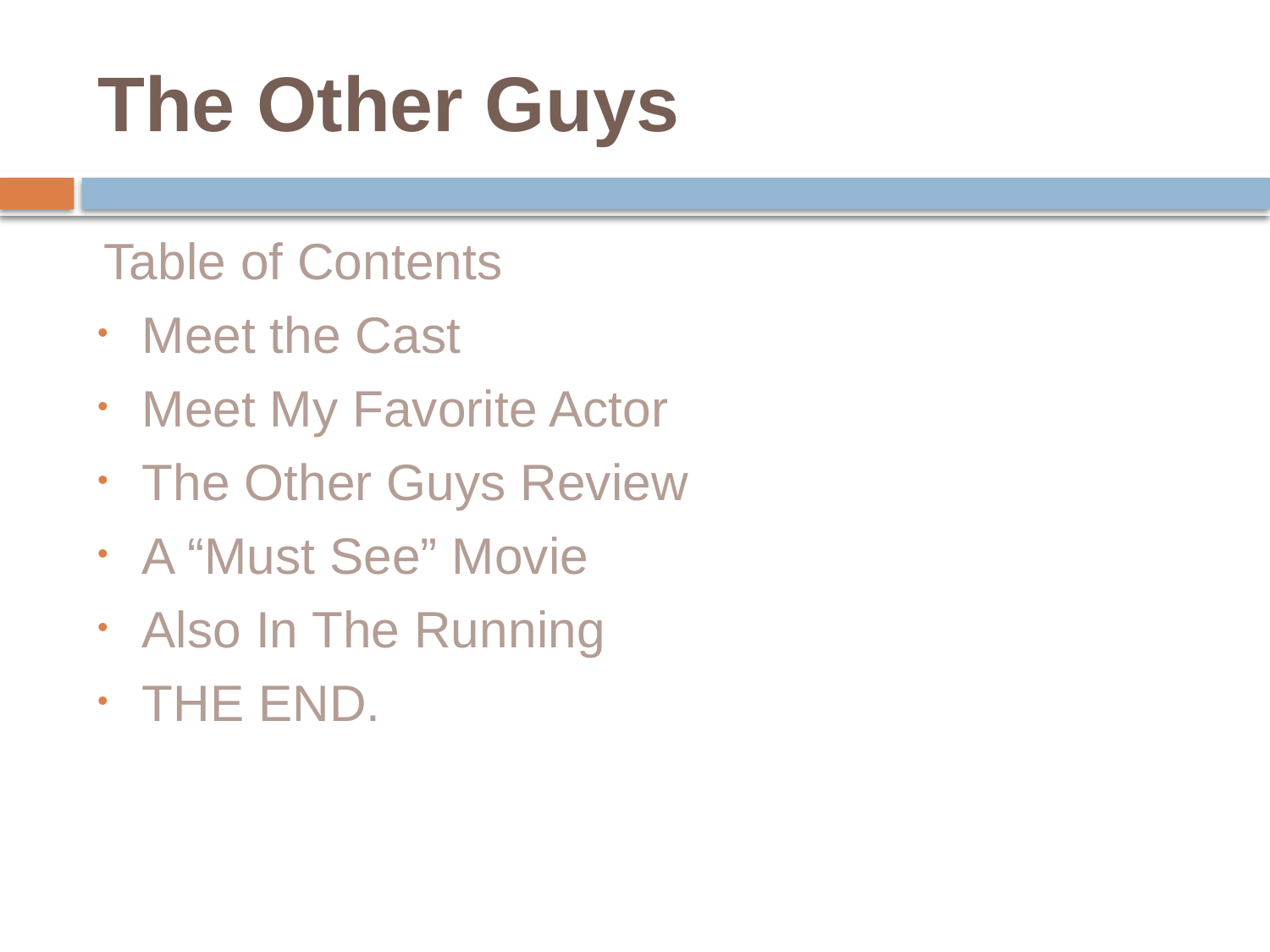

# The Other Guys
Table of Contents
Meet the Cast
Meet My Favorite Actor
The Other Guys Review
A “Must See” Movie
Also In The Running
THE END.